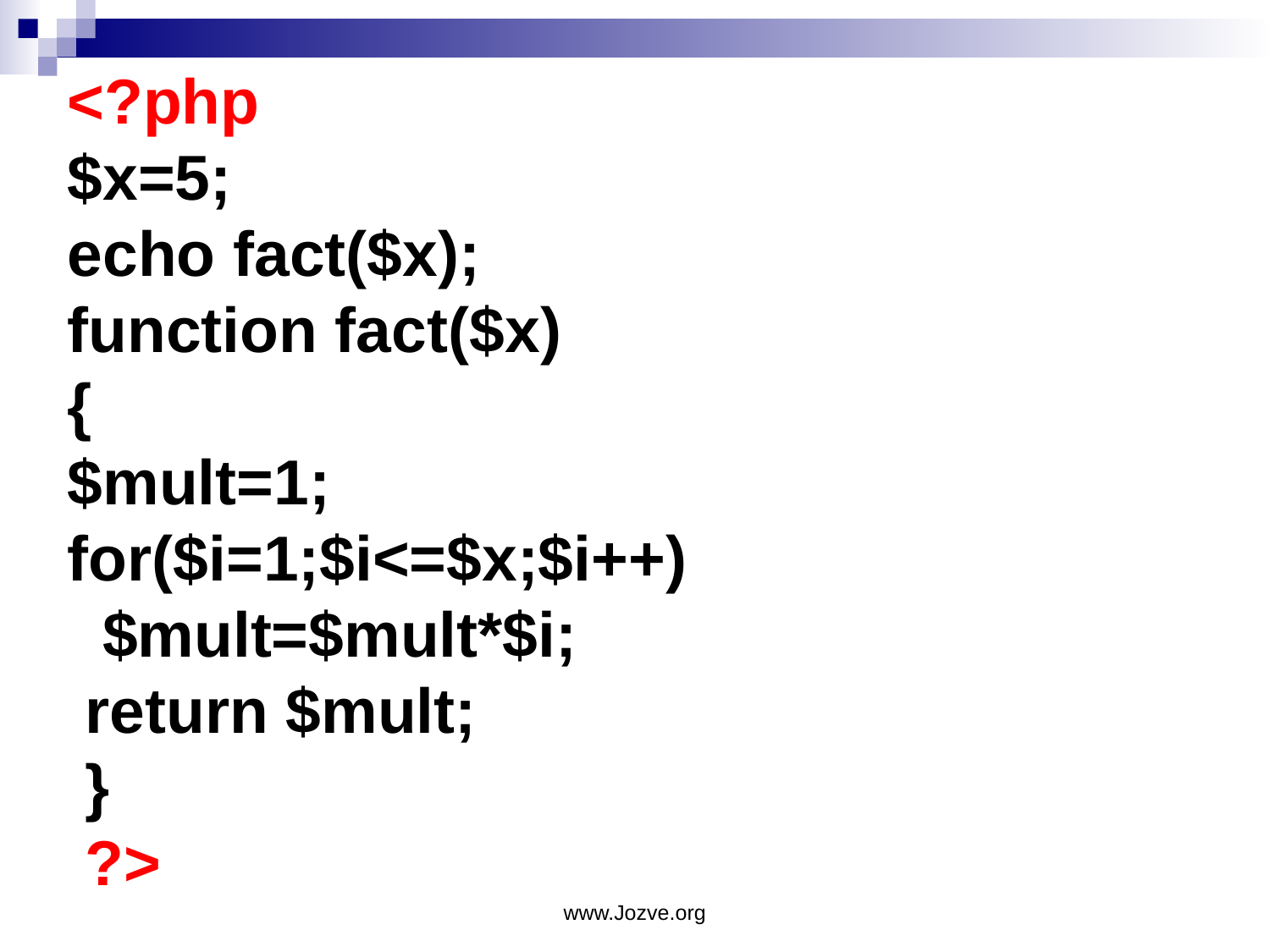

# <?php $x=5; echo fact($x); function fact($x) { $mult=1; for($i=1;$i<=$x;$i++) $mult=$mult*$i; return $mult; } ?>
www.Jozve.org